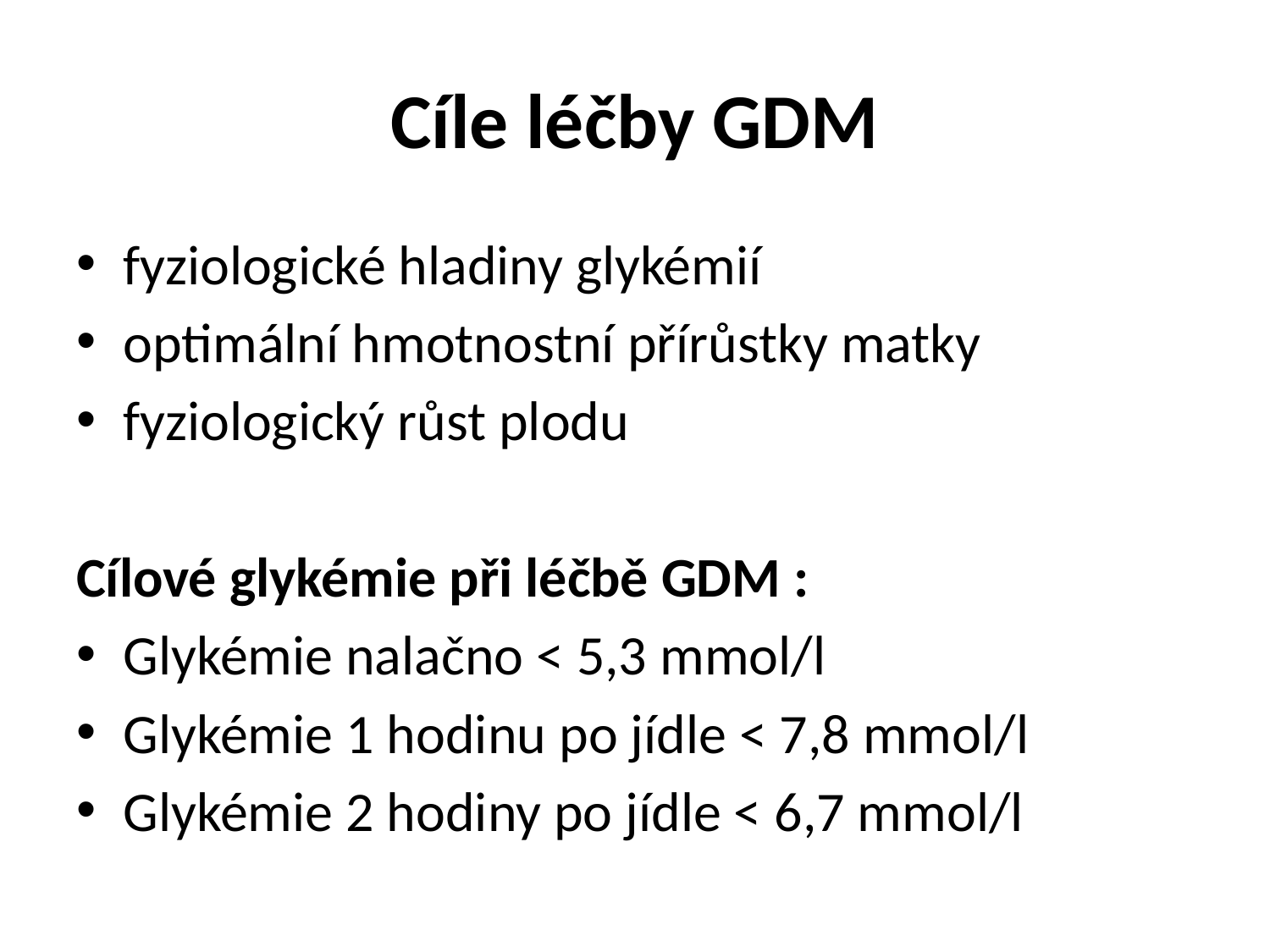

# Cíle léčby GDM
fyziologické hladiny glykémií
optimální hmotnostní přírůstky matky
fyziologický růst plodu

Cílové glykémie při léčbě GDM :
Glykémie nalačno < 5,3 mmol/l
Glykémie 1 hodinu po jídle < 7,8 mmol/l
Glykémie 2 hodiny po jídle < 6,7 mmol/l